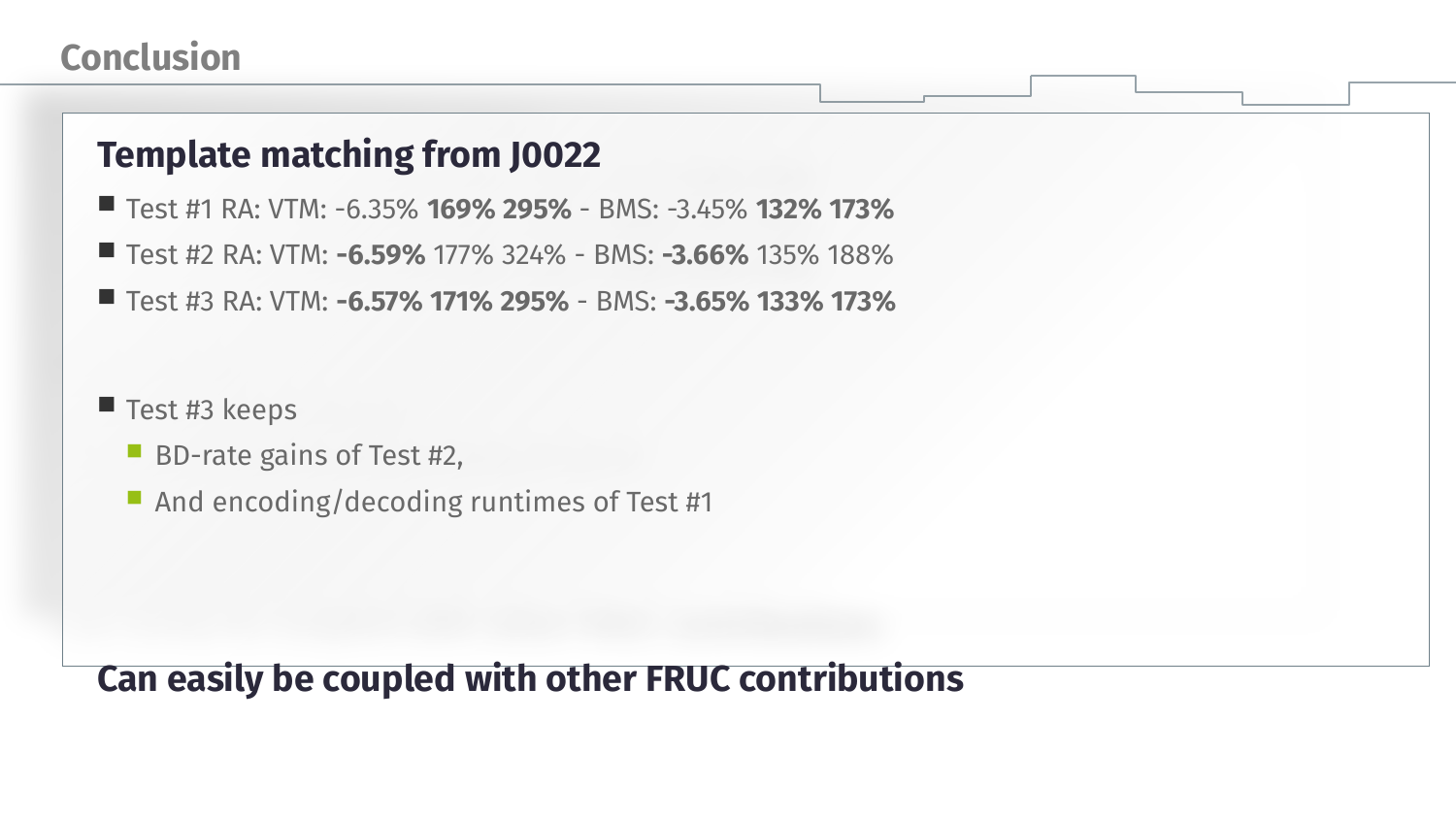

# Conclusion
Template matching from J0022
Test #1 RA: VTM: -6.35% 169% 295% - BMS: -3.45% 132% 173%
Test #2 RA: VTM: -6.59% 177% 324% - BMS: -3.66% 135% 188%
Test #3 RA: VTM: -6.57% 171% 295% - BMS: -3.65% 133% 173%

Test #3 keeps
BD-rate gains of Test #2,
And encoding/decoding runtimes of Test #1

Can easily be coupled with other FRUC contributions